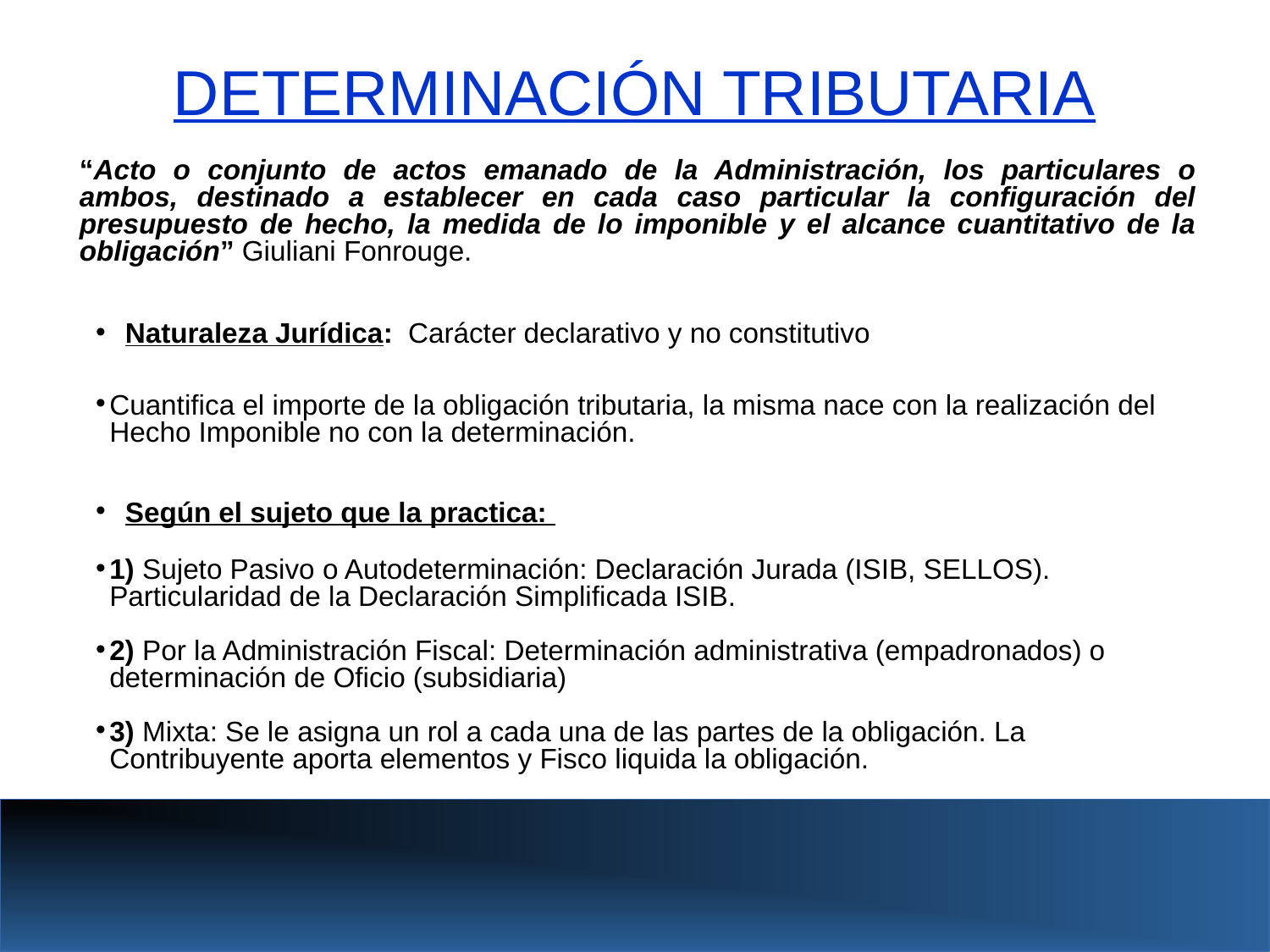

DETERMINACIÓN TRIBUTARIA

“Acto o conjunto de actos emanado de la Administración, los particulares o ambos, destinado a establecer en cada caso particular la configuración del presupuesto de hecho, la medida de lo imponible y el alcance cuantitativo de la obligación” Giuliani Fonrouge.

  Naturaleza Jurídica:  Carácter declarativo y no constitutivo
Cuantifica el importe de la obligación tributaria, la misma nace con la realización del Hecho Imponible no con la determinación.

  Según el sujeto que la practica:
1) Sujeto Pasivo o Autodeterminación: Declaración Jurada (ISIB, SELLOS). Particularidad de la Declaración Simplificada ISIB.
2) Por la Administración Fiscal: Determinación administrativa (empadronados) o determinación de Oficio (subsidiaria)
3) Mixta: Se le asigna un rol a cada una de las partes de la obligación. La Contribuyente aporta elementos y Fisco liquida la obligación.